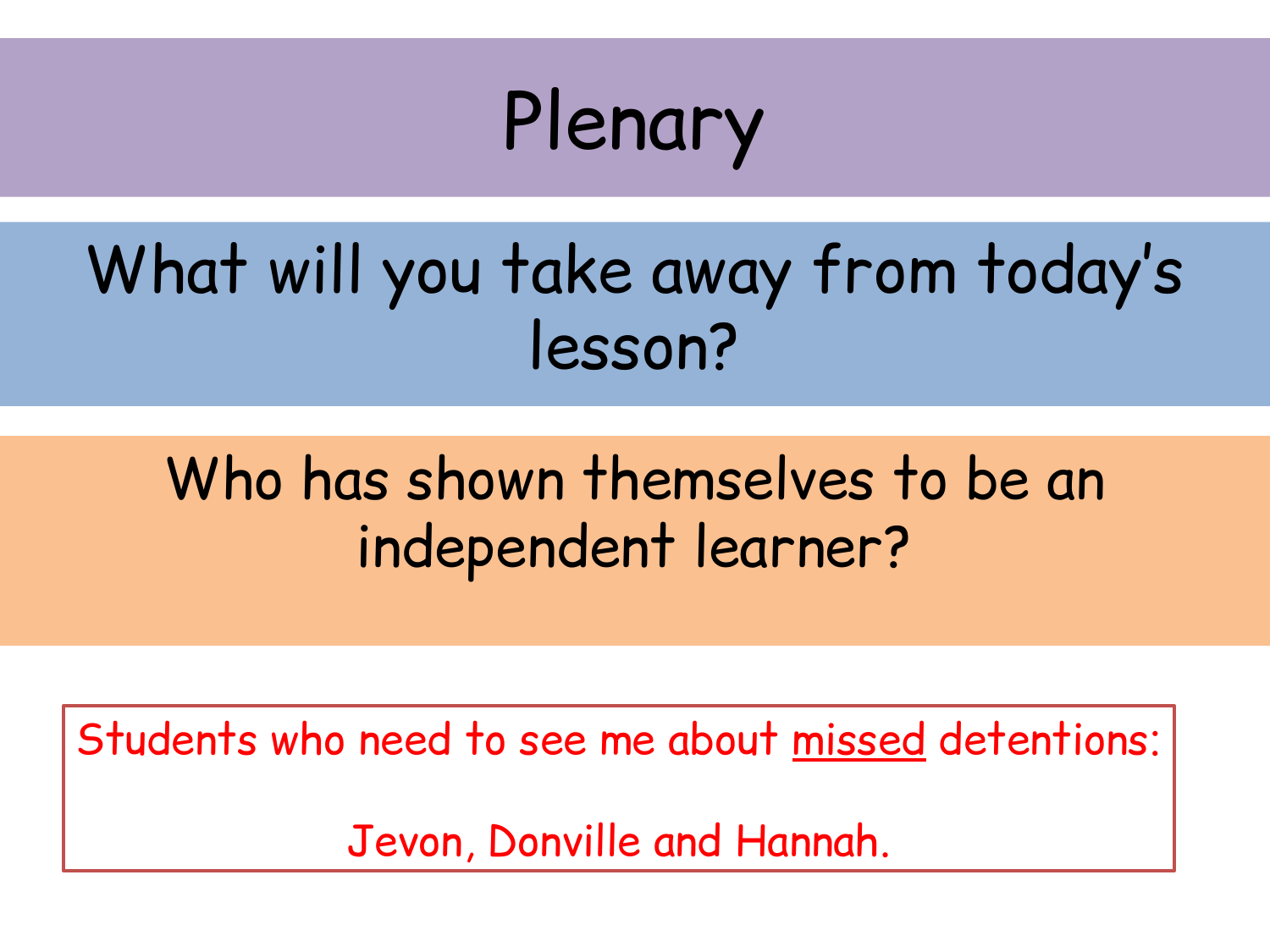

# Plenary
What will you take away from today’s lesson?
Who has shown themselves to be an independent learner?
Students who need to see me about missed detentions:

Jevon, Donville and Hannah.